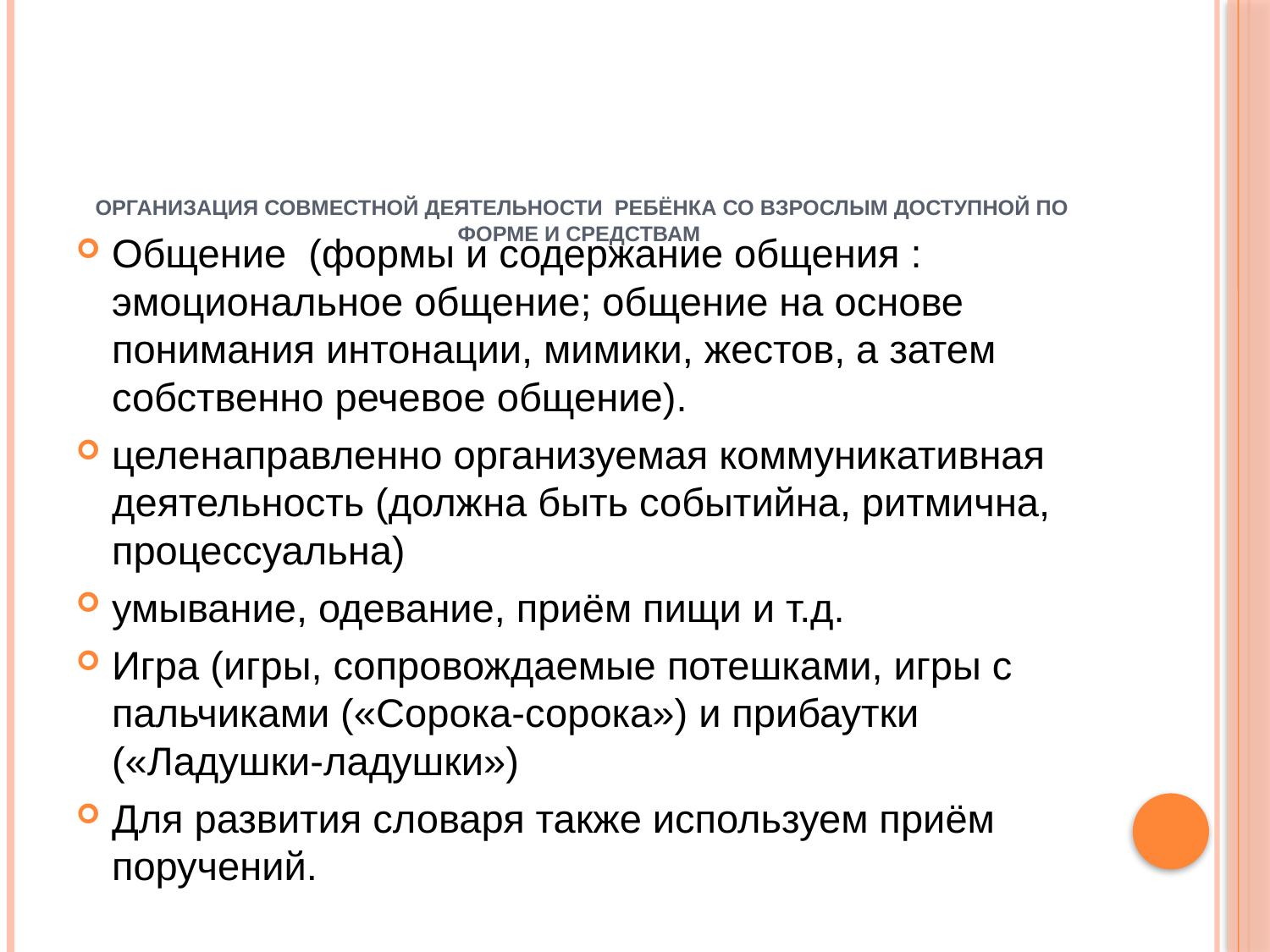

# Организация совместной деятельности  ребёнка со взрослым доступной по форме и средствам
Общение  (формы и содержание общения : эмоциональное общение; общение на основе понимания интонации, мимики, жестов, а затем собственно речевое общение).
целенаправленно организуемая коммуникативная деятельность (должна быть событийна, ритмична, процессуальна)
умывание, одевание, приём пищи и т.д.
Игра (игры, сопровождаемые потешками, игры с пальчиками («Сорока-сорока») и прибаутки («Ладушки-ладушки»)
Для развития словаря также используем приём поручений.